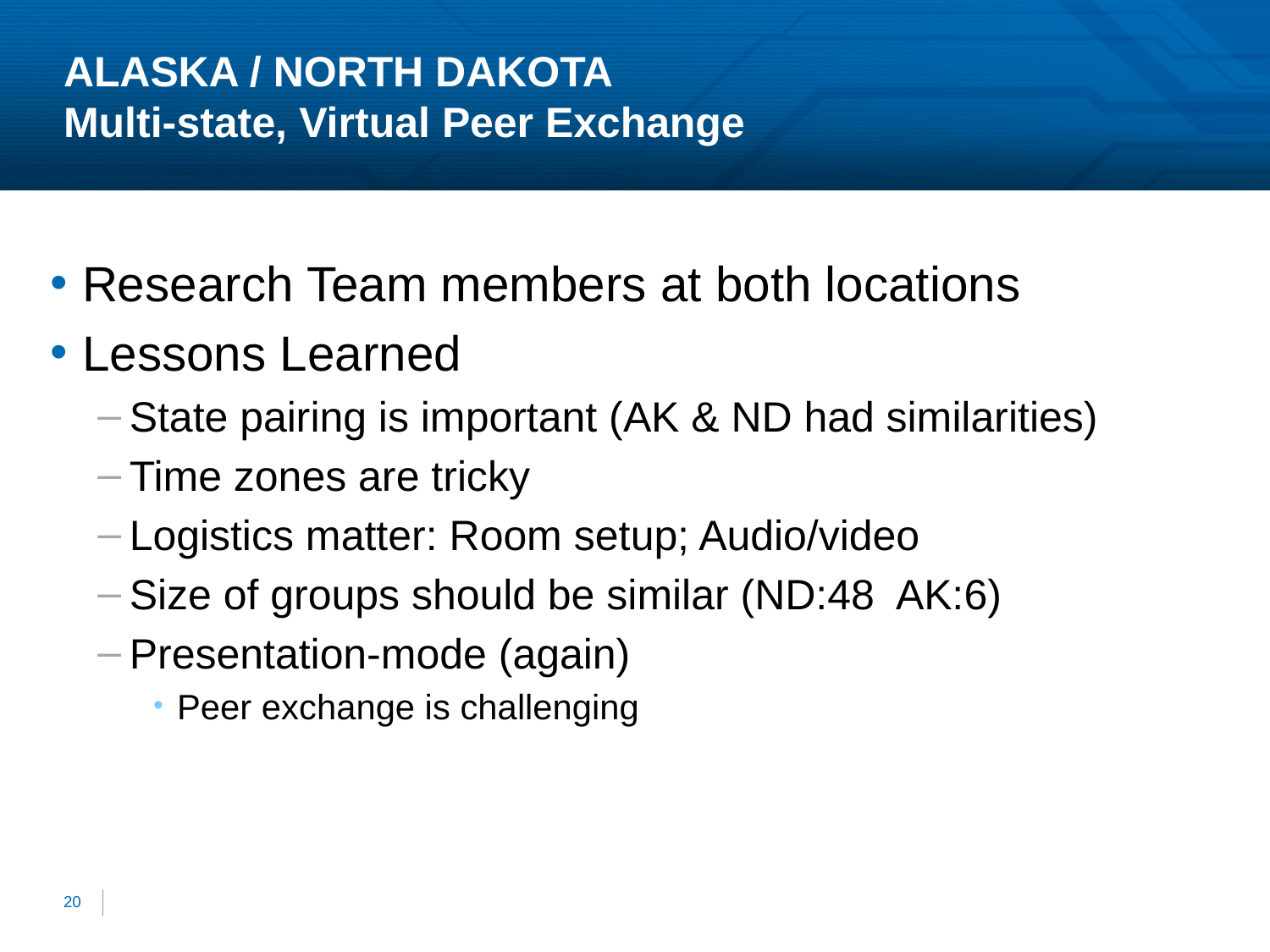

# ALASKA / NORTH DAKOTA Multi-state, Virtual Peer Exchange
Research Team members at both locations
Lessons Learned
State pairing is important (AK & ND had similarities)
Time zones are tricky
Logistics matter: Room setup; Audio/video
Size of groups should be similar (ND:48  AK:6)
Presentation-mode (again)
Peer exchange is challenging

20